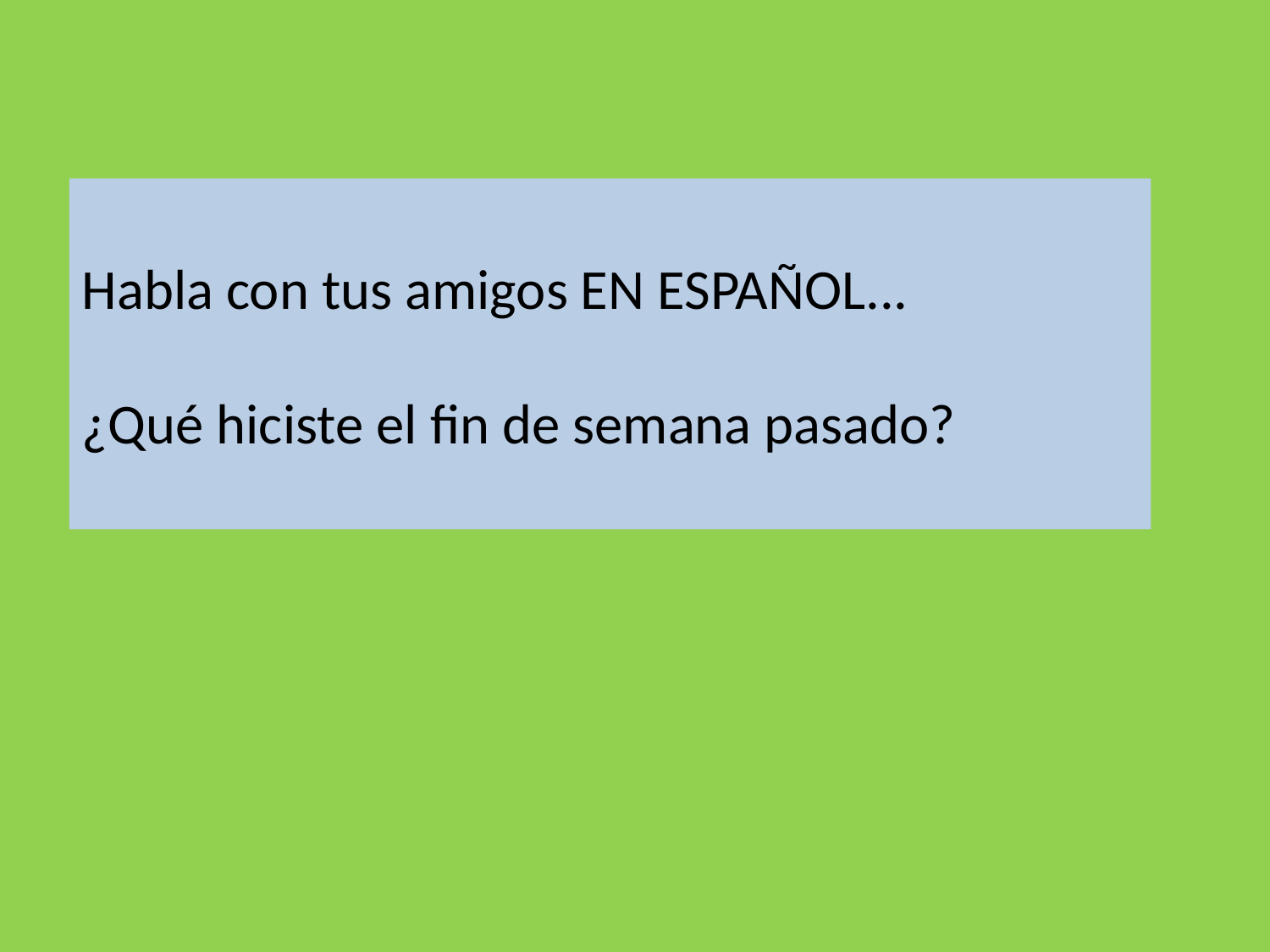

Habla con tus amigos EN ESPAÑOL...

¿Qué hiciste el fin de semana pasado?